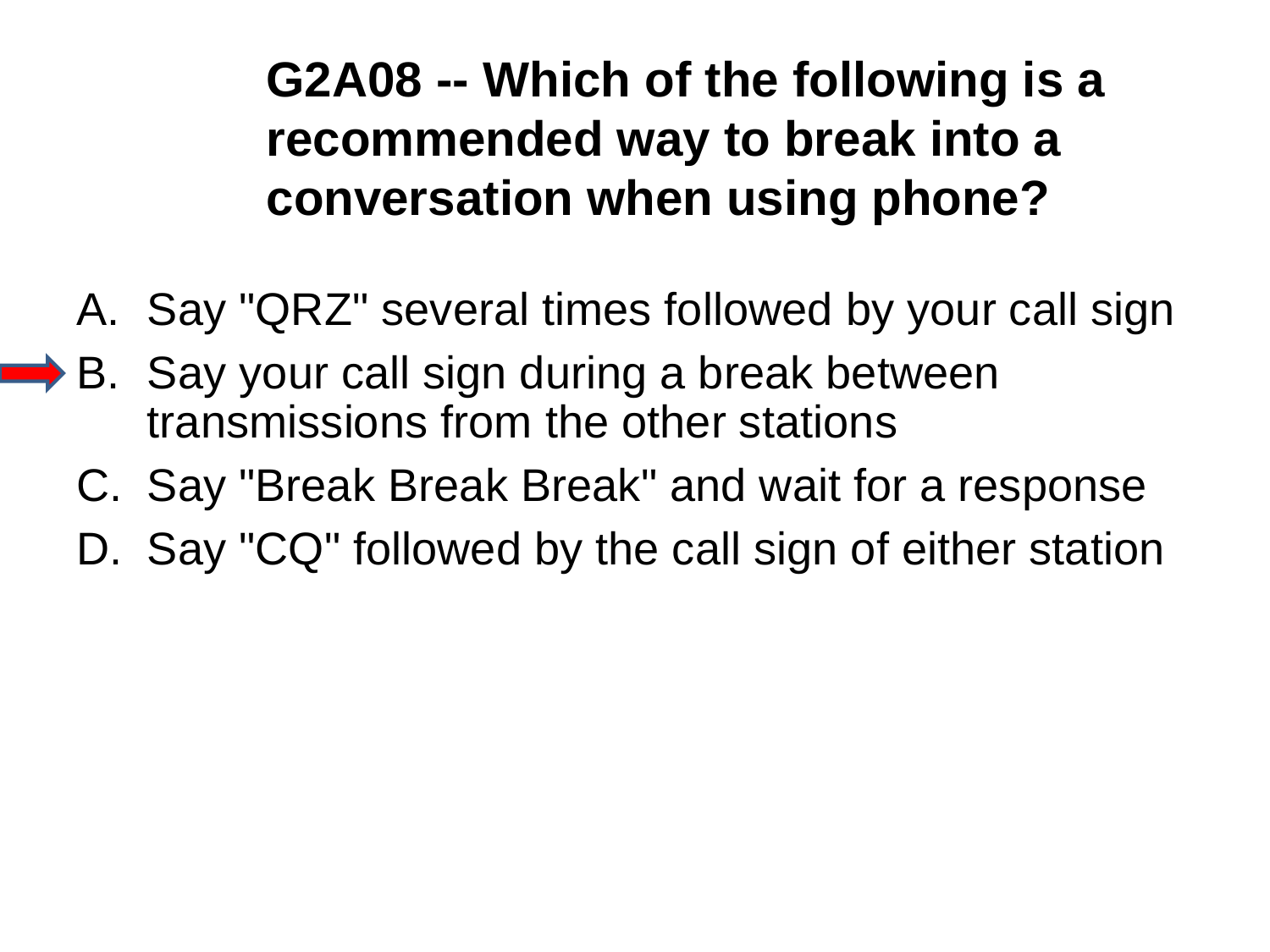

G2A08 -- Which of the following is a recommended way to break into a conversation when using phone?
A.	Say "QRZ" several times followed by your call sign
B.	Say your call sign during a break between transmissions from the other stations
C.	Say "Break Break Break" and wait for a response
D.	Say "CQ" followed by the call sign of either station